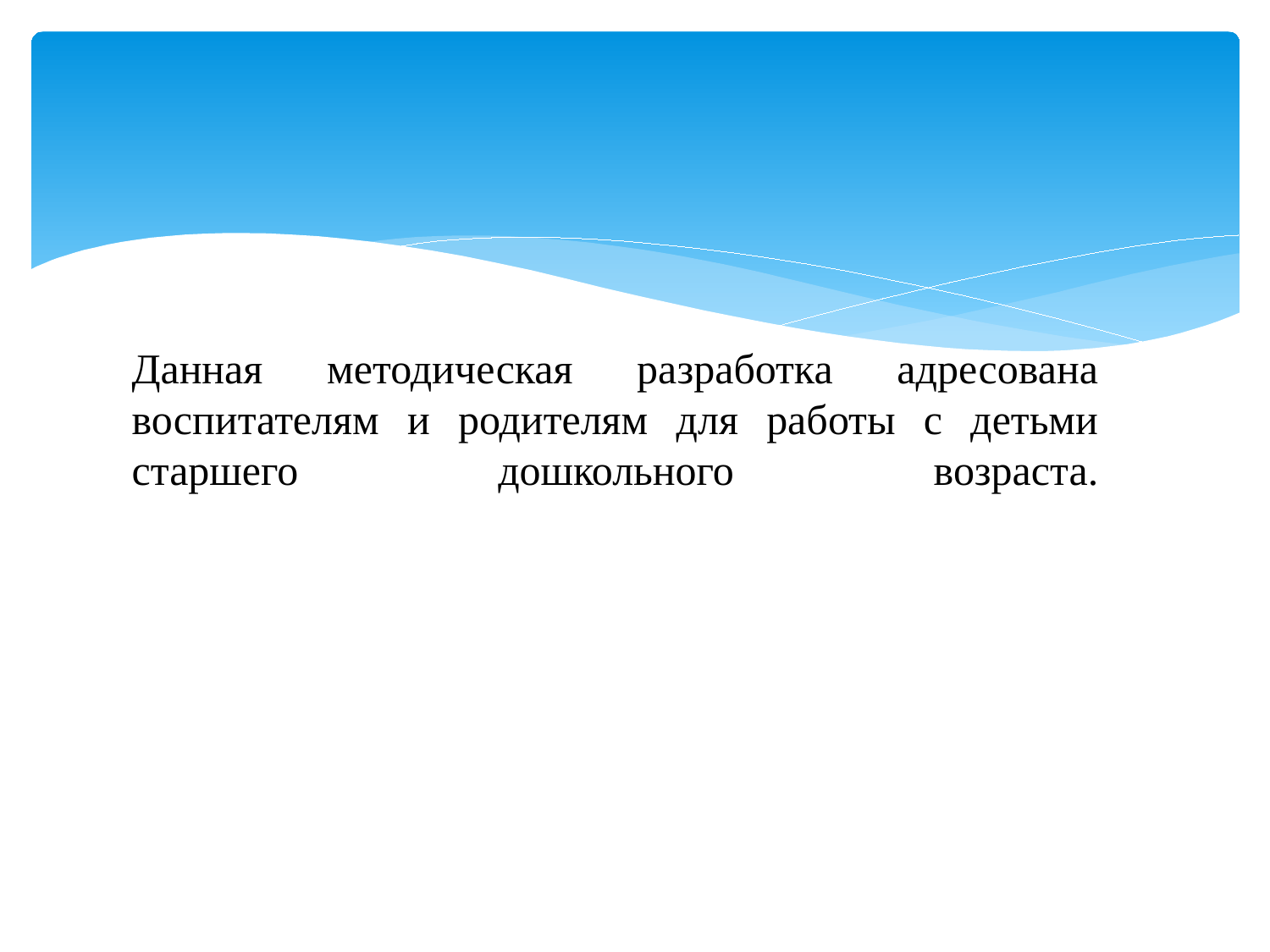

# Данная методическая разработка адресована воспитателям и родителям для работы с детьми старшего дошкольного возраста.